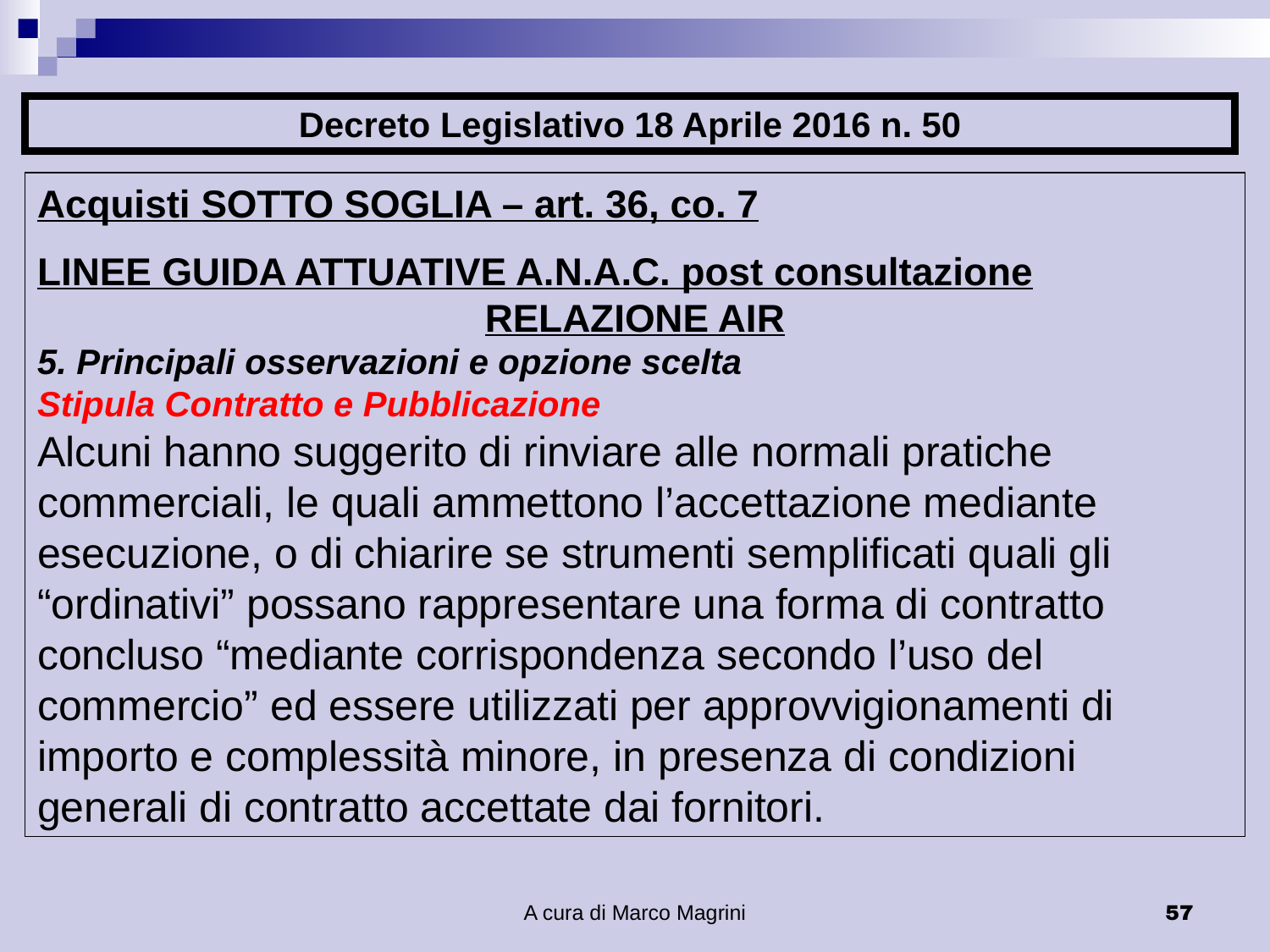

Decreto Legislativo 18 Aprile 2016 n. 50
Acquisti SOTTO SOGLIA – art. 36, co. 7

LINEE GUIDA ATTUATIVE A.N.A.C. post consultazione
RELAZIONE AIR
5. Principali osservazioni e opzione scelta
Stipula Contratto e Pubblicazione
Alcuni hanno suggerito di rinviare alle normali pratiche commerciali, le quali ammettono l’accettazione mediante esecuzione, o di chiarire se strumenti semplificati quali gli “ordinativi” possano rappresentare una forma di contratto concluso “mediante corrispondenza secondo l’uso del commercio” ed essere utilizzati per approvvigionamenti di importo e complessità minore, in presenza di condizioni generali di contratto accettate dai fornitori.

A cura di Marco Magrini
57